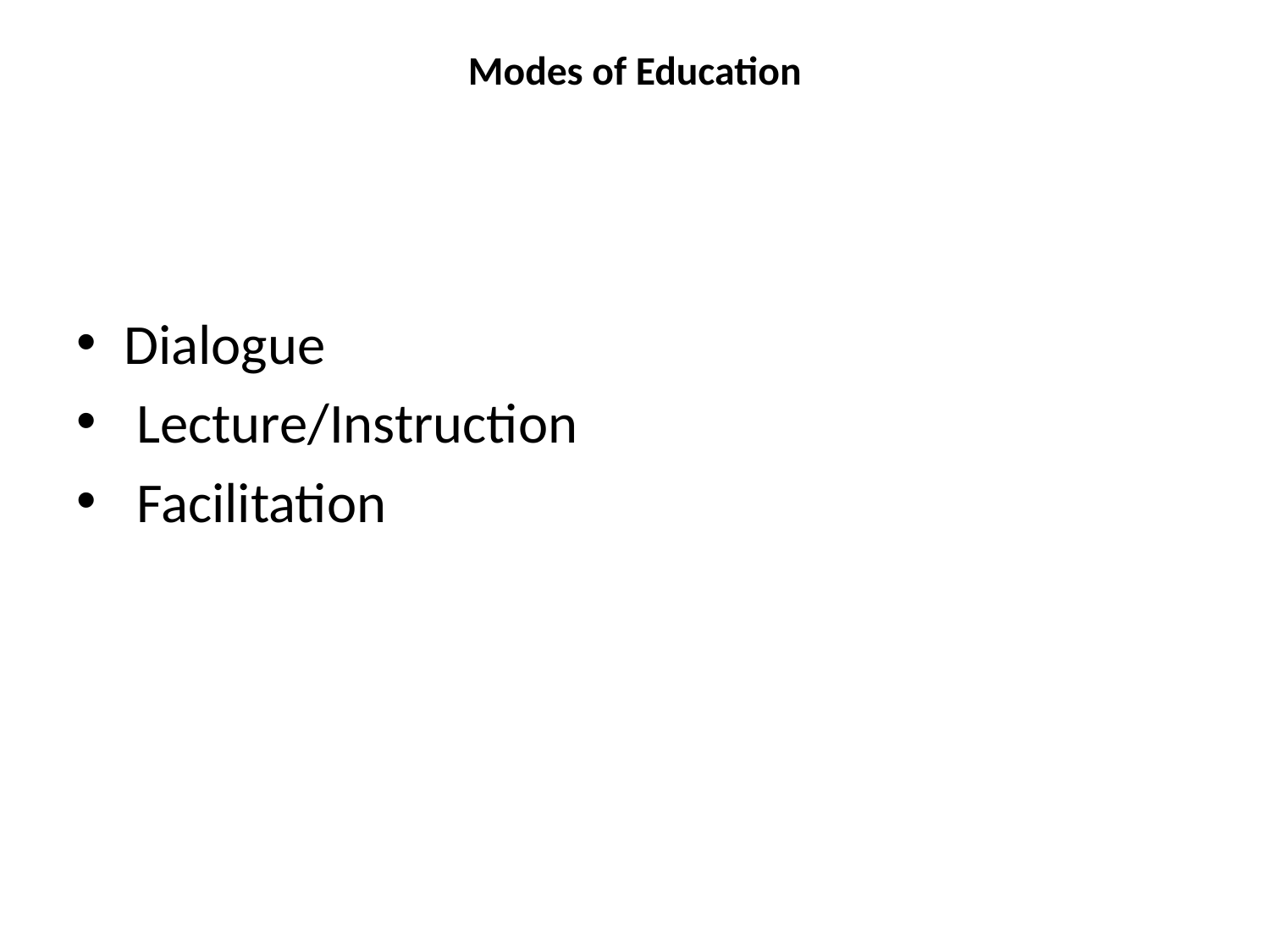

# Modes of Education

Dialogue
 Lecture/Instruction
 Facilitation